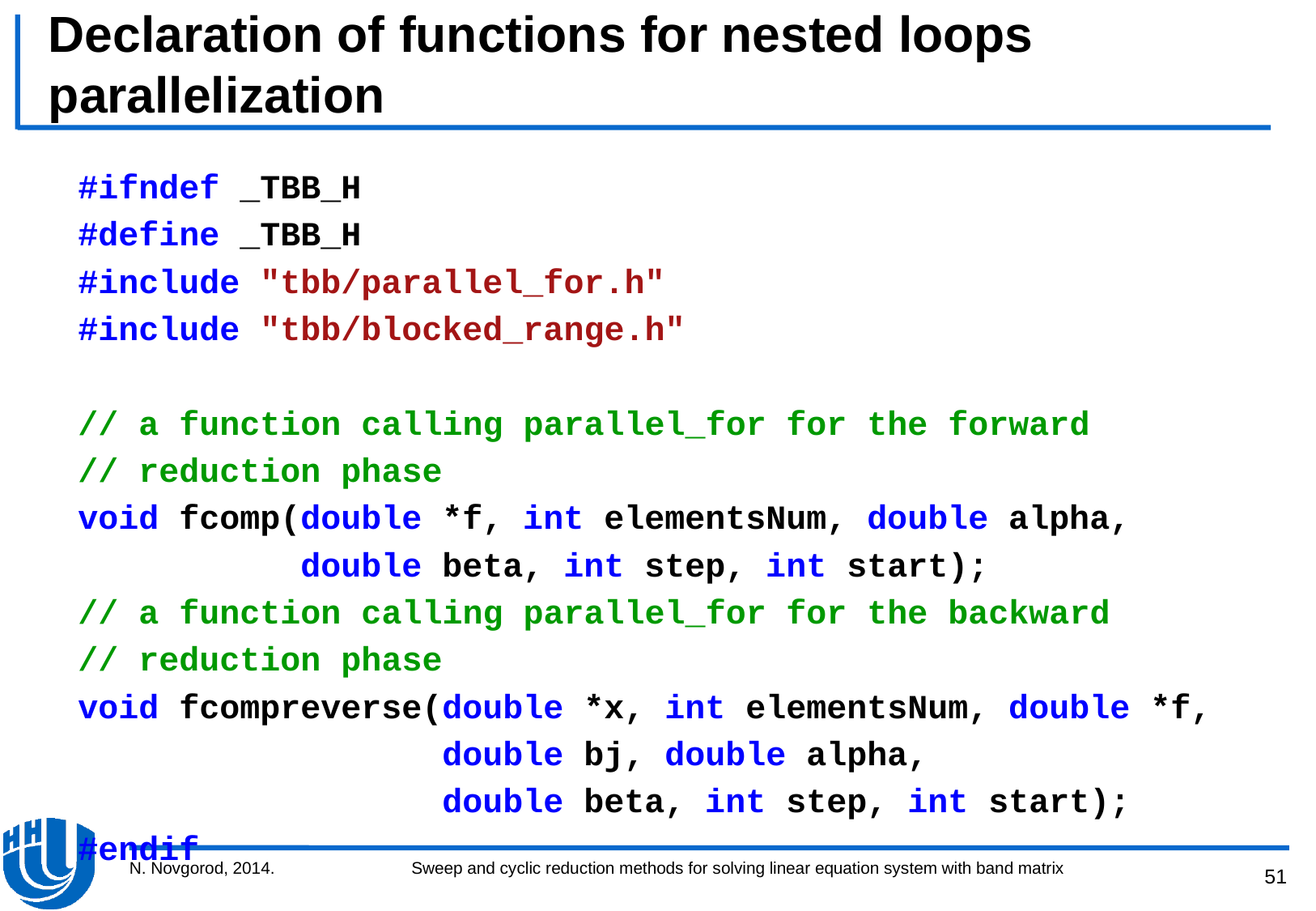

# Declaration of functions for nested loops parallelization
#ifndef _TBB_H
#define _TBB_H
#include "tbb/parallel_for.h"
#include "tbb/blocked_range.h"

// a function calling parallel_for for the forward
// reduction phase
void fcomp(double *f, int elementsNum, double alpha,
           double beta, int step, int start);
// a function calling parallel_for for the backward
// reduction phase
void fcompreverse(double *x, int elementsNum, double *f,
                  double bj, double alpha,
                  double beta, int step, int start);
#endif
N. Novgorod, 2014.
Sweep and cyclic reduction methods for solving linear equation system with band matrix